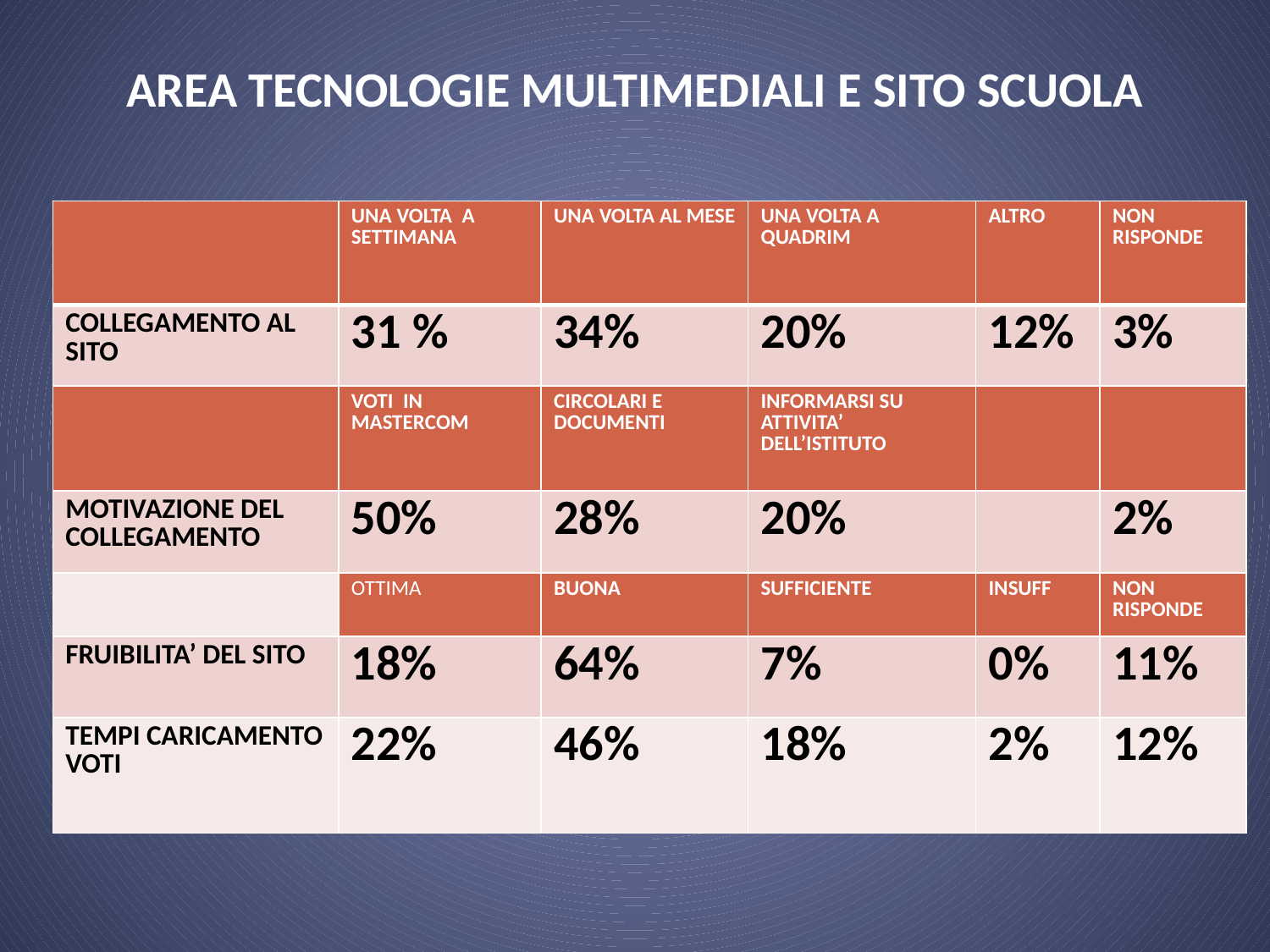

# AREA TECNOLOGIE MULTIMEDIALI E SITO SCUOLA
|  | UNA VOLTA A SETTIMANA | UNA VOLTA AL MESE | UNA VOLTA A QUADRIM | ALTRO | NON RISPONDE |
| --- | --- | --- | --- | --- | --- |
| COLLEGAMENTO AL SITO | 31 % | 34% | 20% | 12% | 3% |
|  | VOTI IN MASTERCOM | CIRCOLARI E DOCUMENTI | INFORMARSI SU ATTIVITA’ DELL’ISTITUTO |  |  |
| MOTIVAZIONE DEL COLLEGAMENTO | 50% | 28% | 20% |  | 2% |
|  | OTTIMA | BUONA | SUFFICIENTE | INSUFF | NON RISPONDE |
| FRUIBILITA’ DEL SITO | 18% | 64% | 7% | 0% | 11% |
| TEMPI CARICAMENTO VOTI | 22% | 46% | 18% | 2% | 12% |